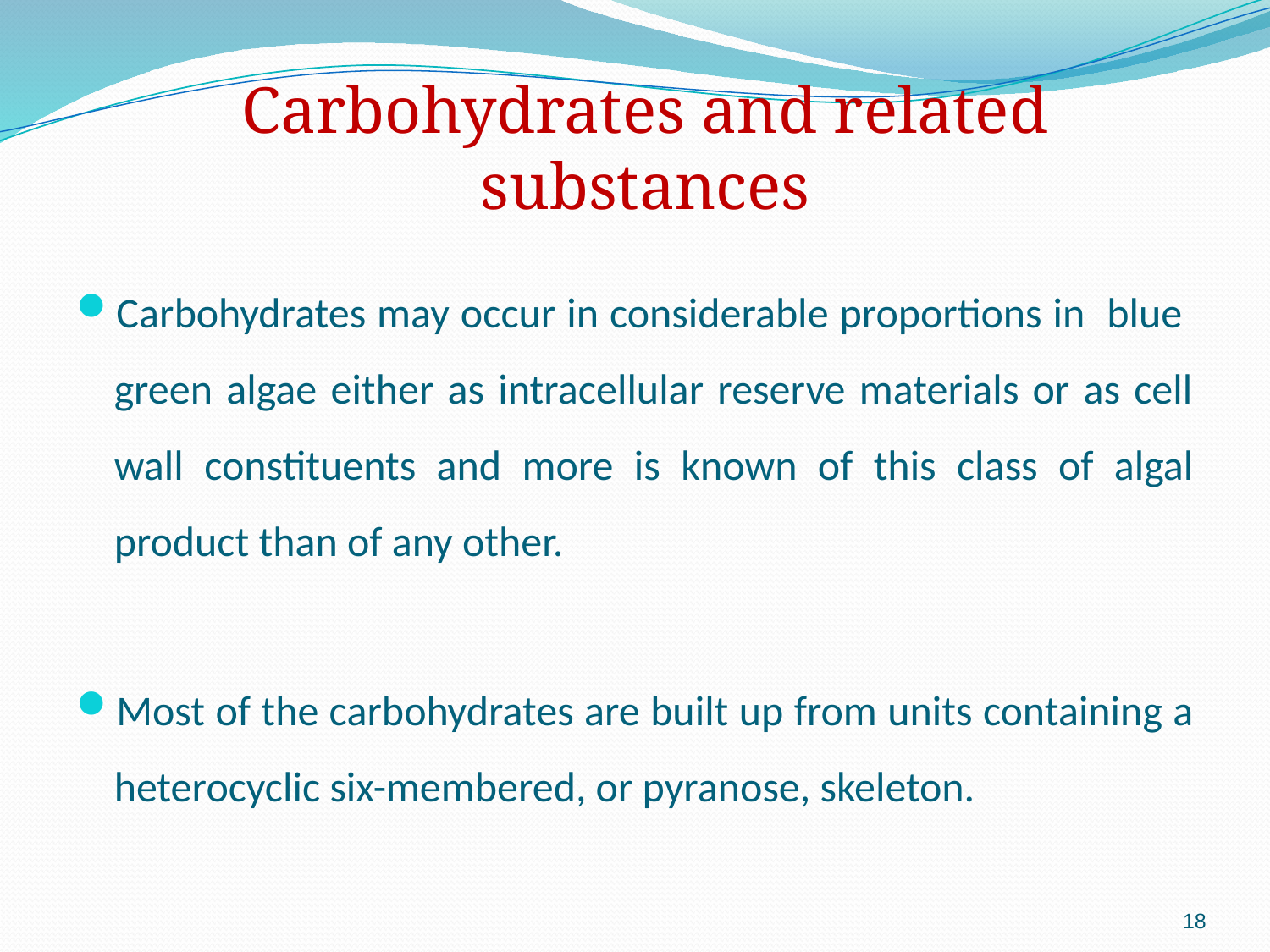

# Carbohydrates and related substances
Carbohydrates may occur in considerable proportions in  blue  green algae either as intracellular reserve materials or as cell wall constituents and more is known of this class of algal product than of any other.

Most of the carbohydrates are built up from units containing a heterocyclic six-membered, or pyranose, skeleton.

18